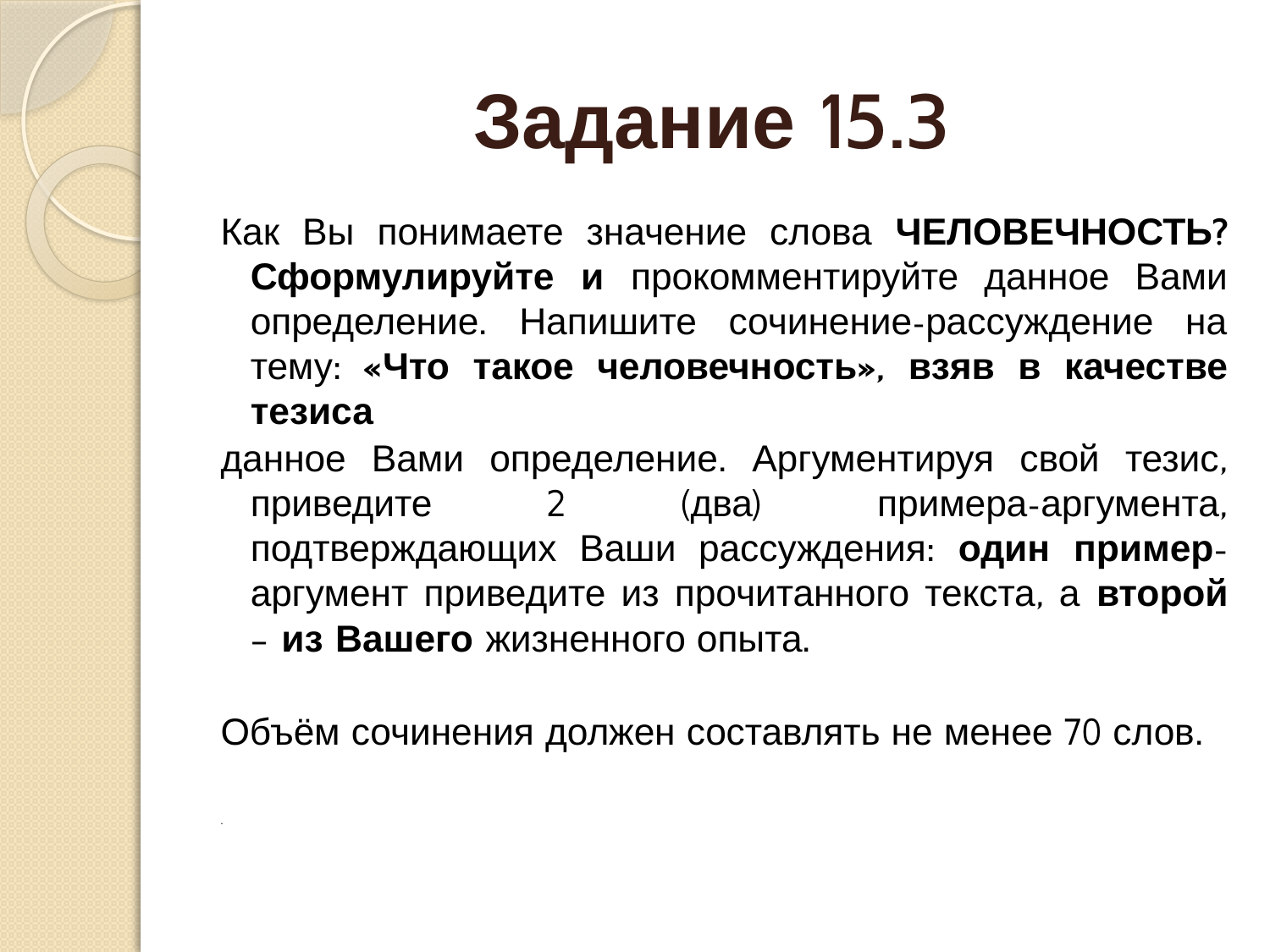

# Задание 15.3
Как Вы понимаете значение слова ЧЕЛОВЕЧНОСТЬ? Сформулируйте и прокомментируйте данное Вами определение. Напишите сочинение-рассуждение на тему: «Что такое человечность», взяв в качестве тезиса
данное Вами определение. Аргументируя свой тезис, приведите 2 (два) примера-аргумента, подтверждающих Ваши рассуждения: один пример-аргумент приведите из прочитанного текста, а второй – из Вашего жизненного опыта.

Объём сочинения должен составлять не менее 70 слов.

.